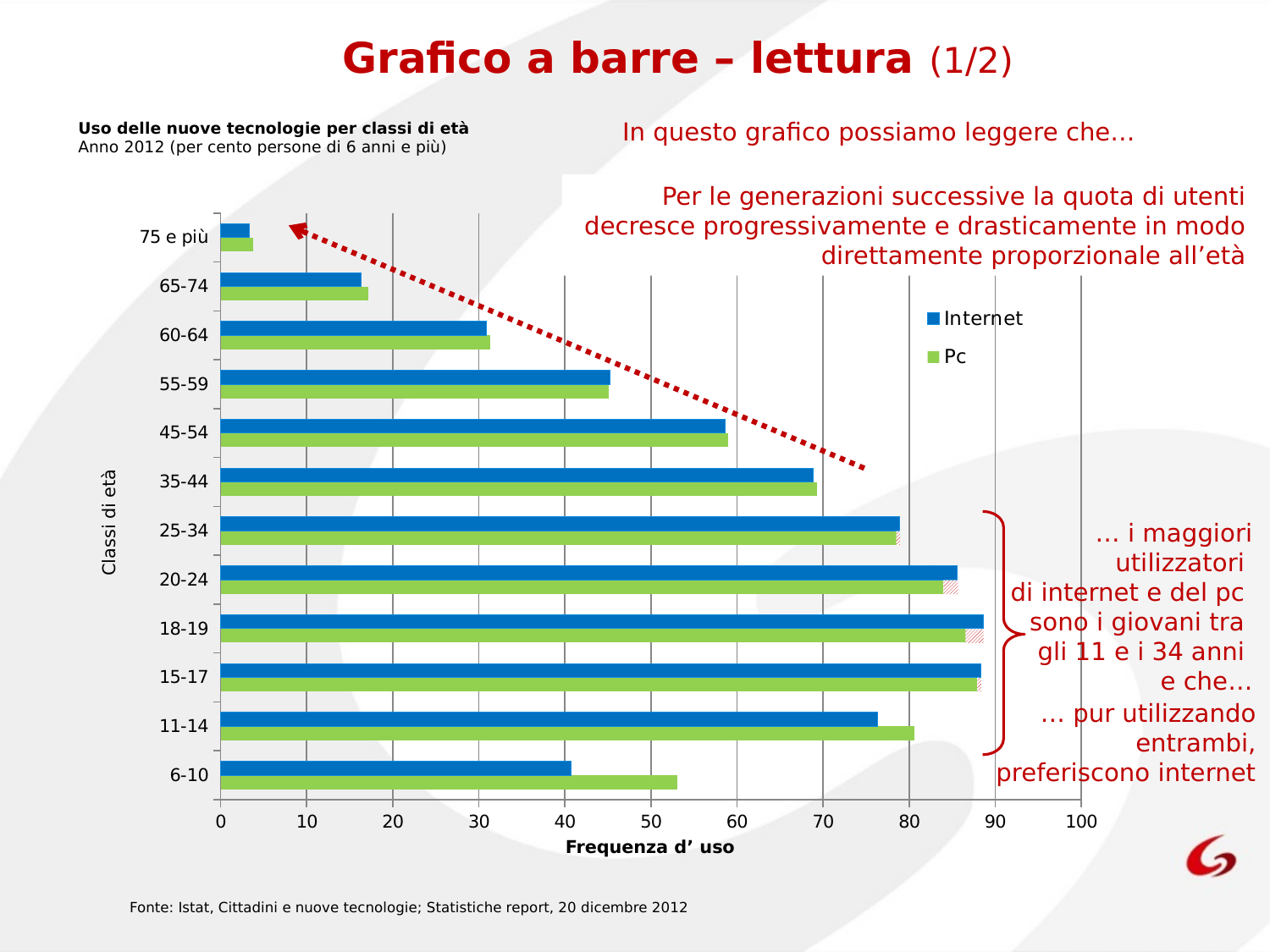

Grafico a barre – lettura (1/2)
Uso delle nuove tecnologie per classi di età
Anno 2012 (per cento persone di 6 anni e più)
In questo grafico possiamo leggere che…
Per le generazioni successive la quota di utenti decresce progressivamente e drasticamente in modo direttamente proporzionale all’età

### Chart

| Category |  |  |
|---|---|---|
| 6-10 | 53.1 | 40.7 |
| 11-14 | 80.6 | 76.3 |
| 15-17 | 87.9 | 88.3 |
| 18-19 | 86.6 | 88.6 |
| 20-24 | 84.0 | 85.6 |
| 25-34 | 78.5 | 78.9 |
| 35-44 | 69.3 | 68.9 |
| 45-54 | 59.0 | 58.6 |
| 55-59 | 45.1 | 45.2 |
| 60-64 | 31.3 | 30.9 |
| 65-74 | 17.2 | 16.3 |
| 75 e più | 3.8 | 3.3 |
… i maggiori utilizzatori
di internet e del pc
sono i giovani tra
gli 11 e i 34 anni
e che…

… pur utilizzando entrambi, preferiscono internet
Frequenza d’ uso
Fonte: Istat, Cittadini e nuove tecnologie; Statistiche report, 20 dicembre 2012